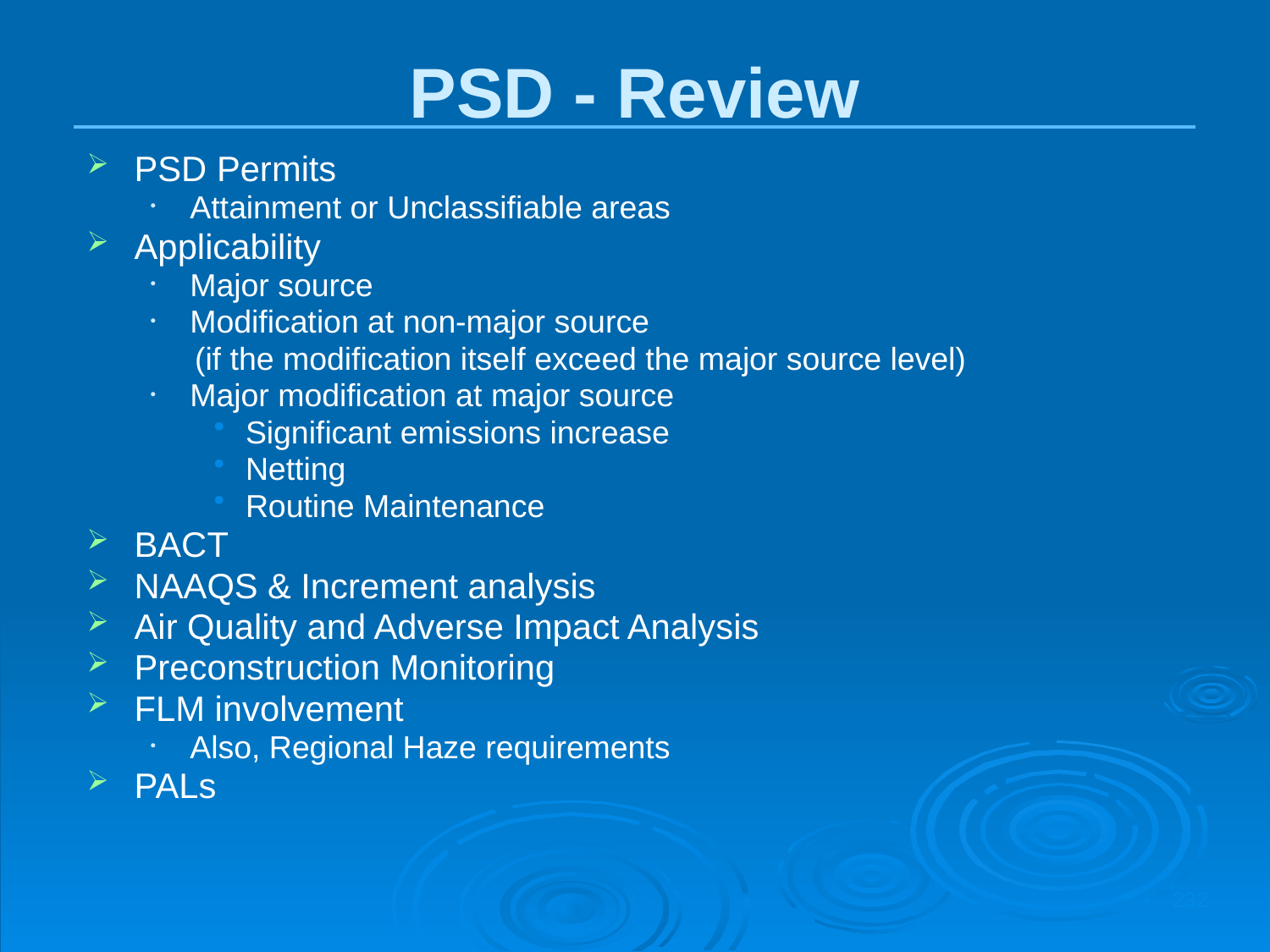

PSD - Review
PSD Permits
Attainment or Unclassifiable areas
Applicability
Major source
Modification at non-major source
     (if the modification itself exceed the major source level)
Major modification at major source
Significant emissions increase
Netting
Routine Maintenance
BACT
NAAQS & Increment analysis
Air Quality and Adverse Impact Analysis
Preconstruction Monitoring
FLM involvement
Also, Regional Haze requirements
PALs
232